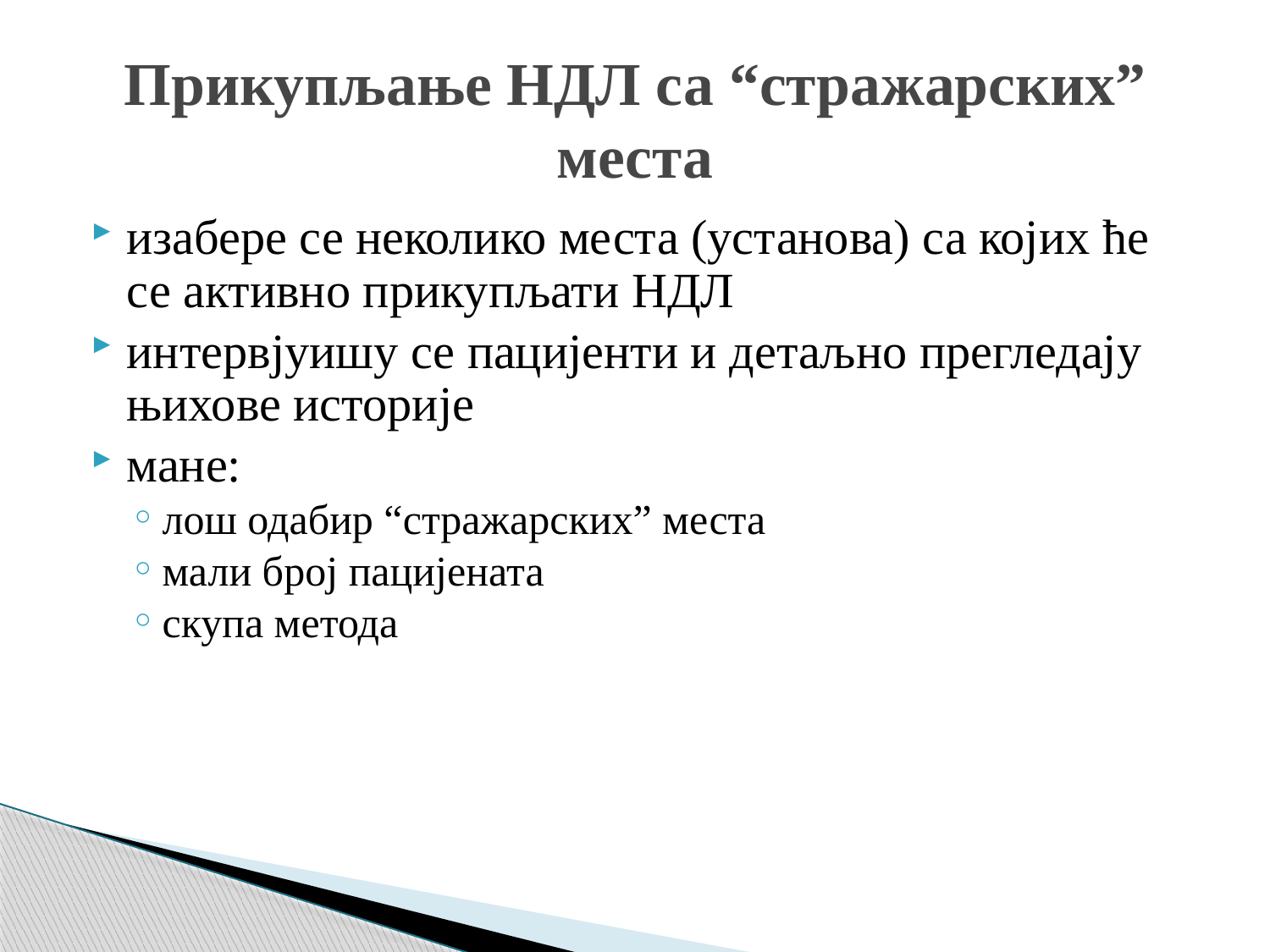

# Прикупљање НДЛ са “стражарских” места
изабере се неколико места (установа) са којих ће се активно прикупљати НДЛ
интервјуишу се пацијенти и детаљно прегледају њихове историје
мане:
лош одабир “стражарских” места
мали број пацијената
скупа метода